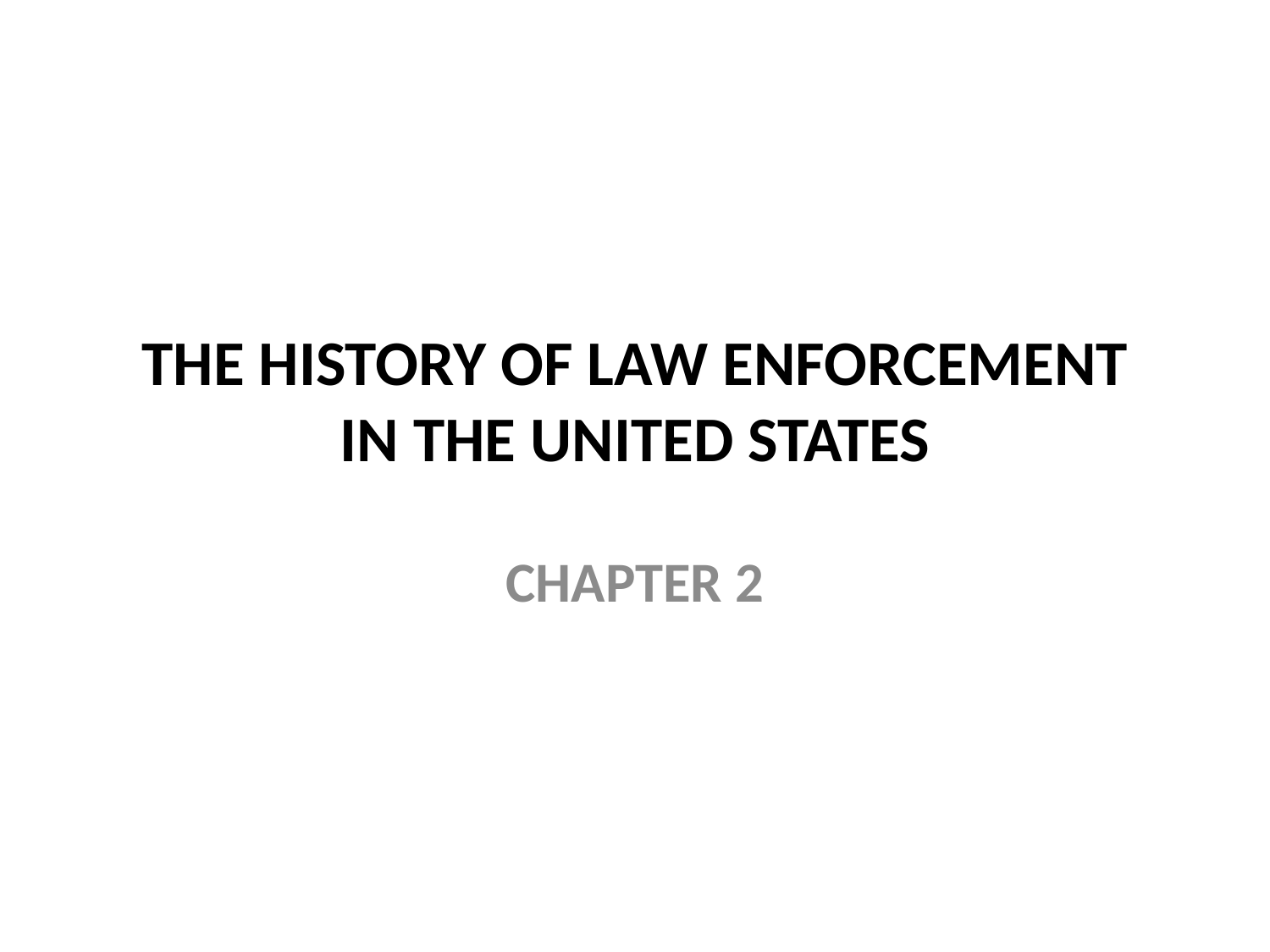

# THE HISTORY OF LAW ENFORCEMENT IN THE UNITED STATES
CHAPTER 2